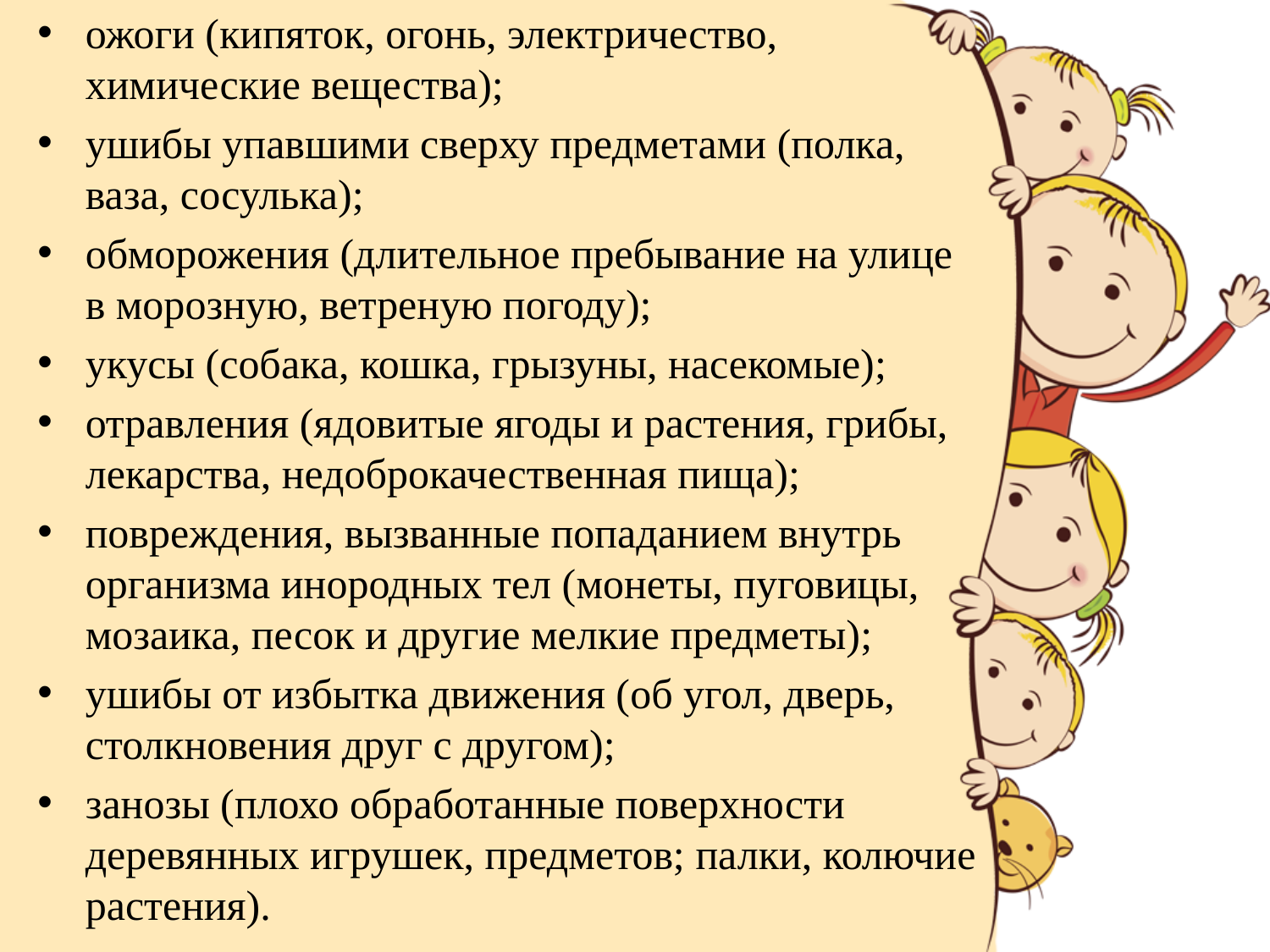

ожоги (кипяток, огонь, электричество, химические вещества);
ушибы упавшими сверху предметами (полка, ваза, сосулька);
обморожения (длительное пребывание на улице в морозную, ветреную погоду);
укусы (собака, кошка, грызуны, насекомые);
отравления (ядовитые ягоды и растения, грибы, лекарства, недоброкачественная пища);
повреждения, вызванные попаданием внутрь организма инородных тел (монеты, пуговицы, мозаика, песок и другие мелкие предметы);
ушибы от избытка движения (об угол, дверь, столкновения друг с другом);
занозы (плохо обработанные поверхности деревянных игрушек, предметов; палки, колючие растения).